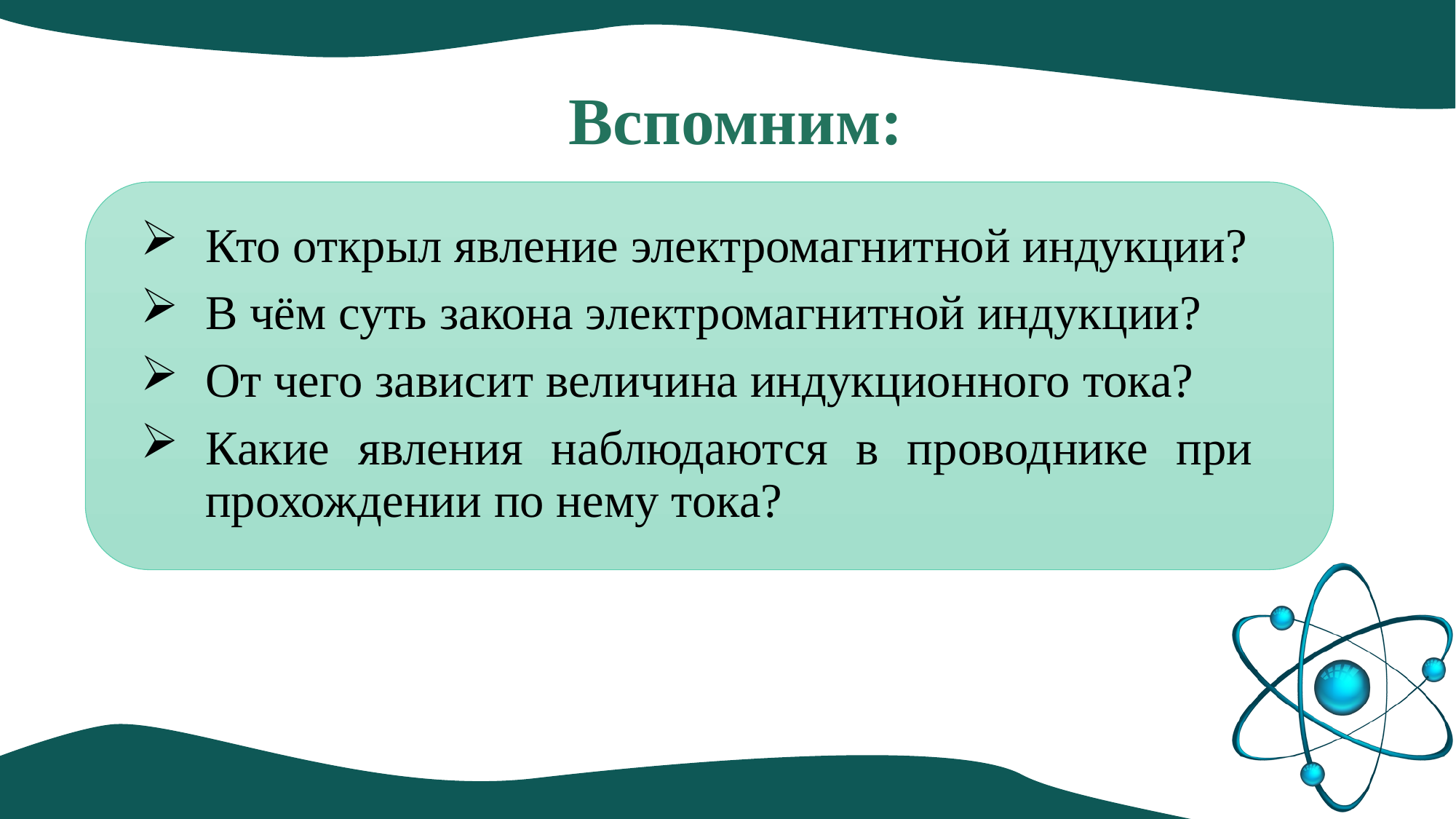

# Вспомним:

Кто открыл явление электромагнитной индукции?
В чём суть закона электромагнитной индукции?
От чего зависит величина индукционного тока?
Какие явления наблюдаются в проводнике при прохождении по нему тока?